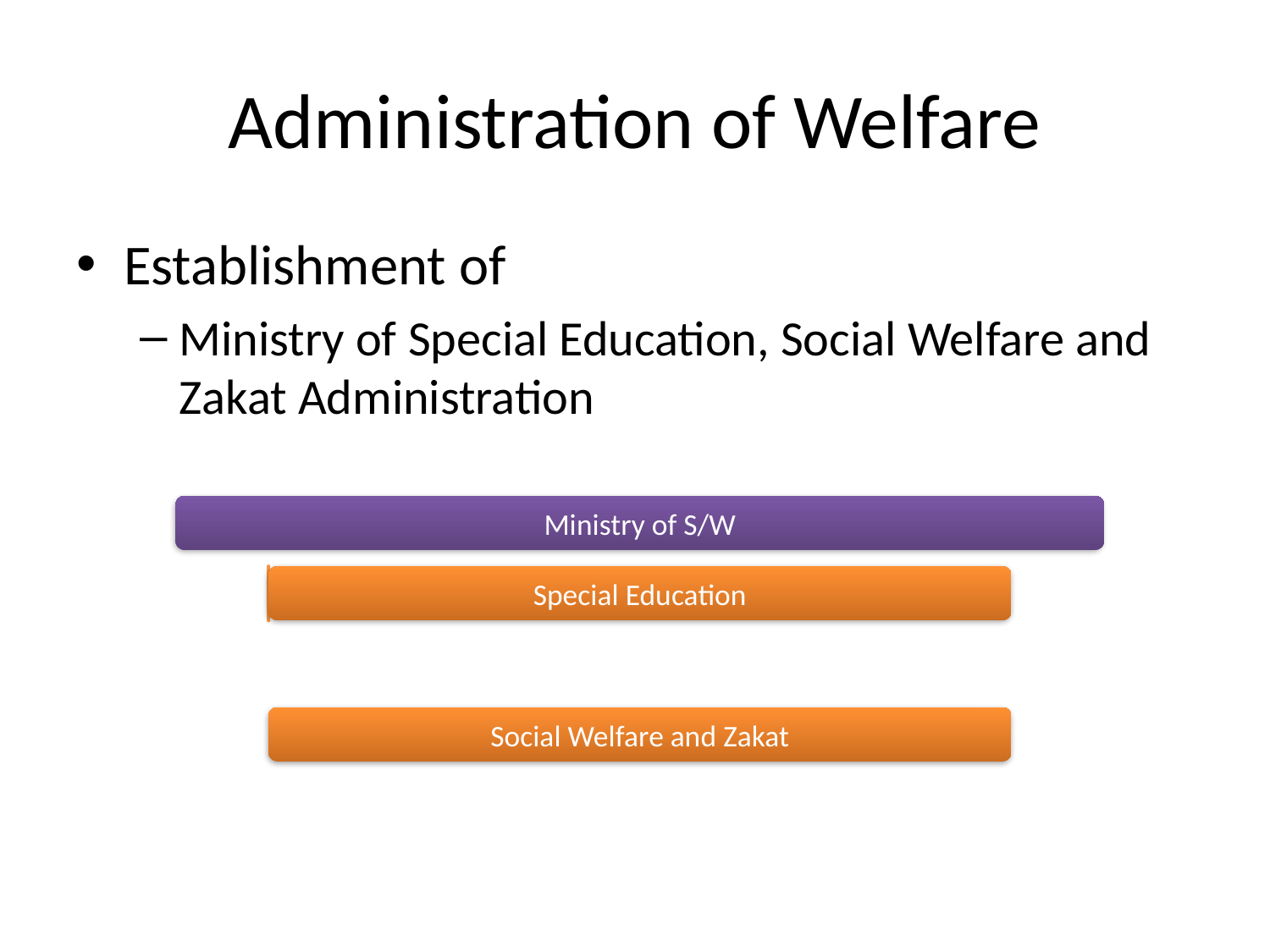

# Administration of Welfare
Establishment of
Ministry of Special Education, Social Welfare and Zakat Administration

Ministry of S/W
Special Education
Social Welfare and Zakat